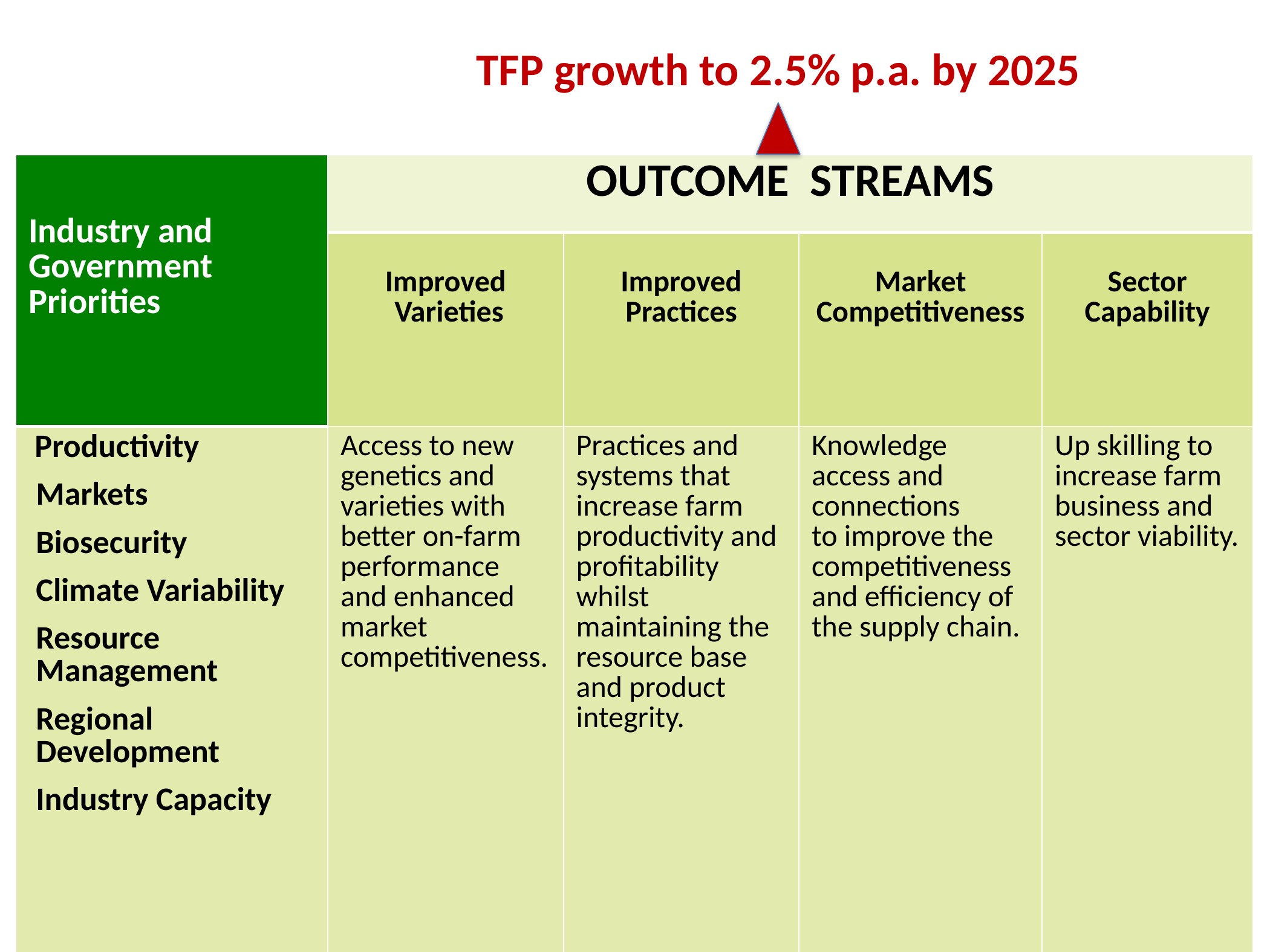

TFP growth to 2.5% p.a. by 2025

| Industry and Government Priorities | OUTCOME STREAMS |  |  |  |
| --- | --- | --- | --- | --- |
|  | Improved Varieties | Improved Practices | Market Competitiveness | Sector Capability |
| Productivity Markets Biosecurity Climate Variability Resource Management Regional Development Industry Capacity | Access to new genetics and varieties with better on-farm performance and enhanced market competitiveness. | Practices and systems that increase farm productivity and profitability whilst maintaining the resource base and product integrity. | Knowledge access and connections to improve the competitiveness and efficiency of the supply chain. | Up skilling to increase farm business and sector viability. |